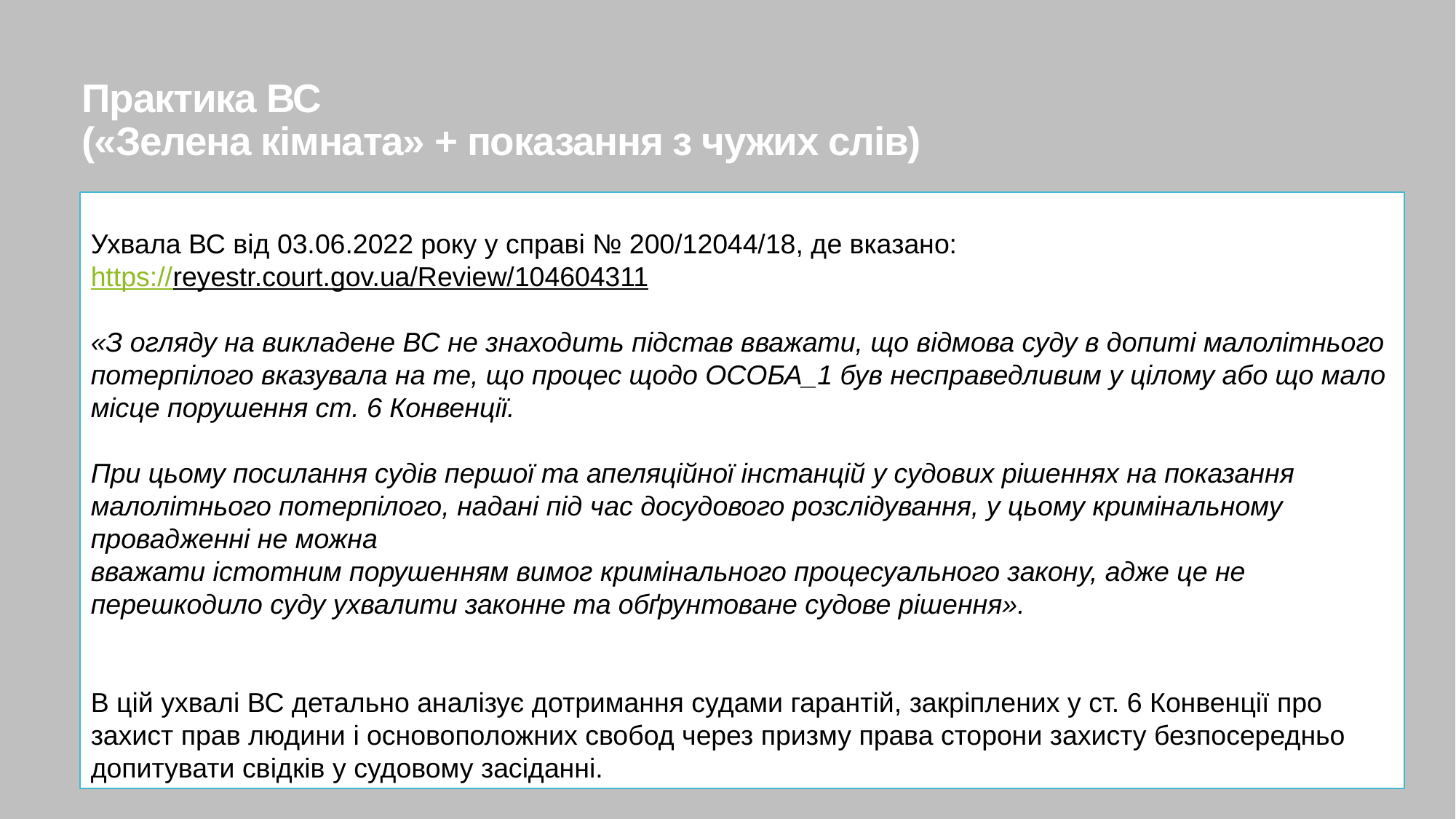

Практика ВС
(«Зелена кімната» + показання з чужих слів)

Ухвала ВС від 03.06.2022 року у справі № 200/12044/18, де вказано:
https://reyestr.court.gov.ua/Review/104604311

«З огляду на викладене ВС не знаходить підстав вважати, що відмова суду в допиті малолітнього потерпілого вказувала на те, що процес щодо ОСОБА_1 був несправедливим у цілому або що мало місце порушення ст. 6 Конвенції.

При цьому посилання судів першої та апеляційної інстанцій у судових рішеннях на показання малолітнього потерпілого, надані під час досудового розслідування, у цьому кримінальному провадженні не можна
вважати істотним порушенням вимог кримінального процесуального закону, адже це не перешкодило суду ухвалити законне та обґрунтоване судове рішення».

В цій ухвалі ВС детально аналізує дотримання судами гарантій, закріплених у ст. 6 Конвенції про захист прав людини і основоположних свобод через призму права сторони захисту безпосередньо допитувати свідків у судовому засіданні.